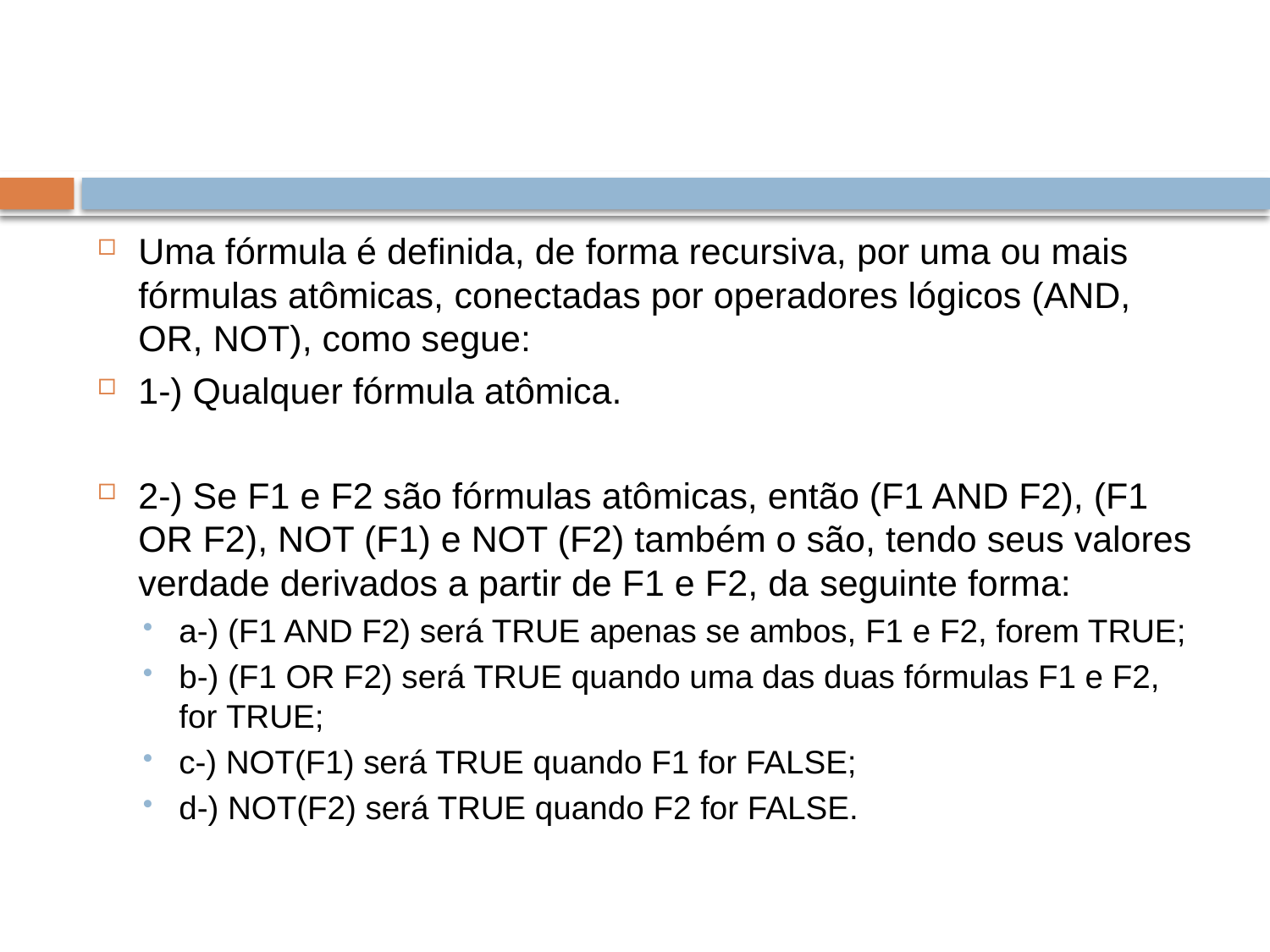

#
Uma fórmula é definida, de forma recursiva, por uma ou mais fórmulas atômicas, conectadas por operadores lógicos (AND, OR, NOT), como segue:
1-) Qualquer fórmula atômica.

2-) Se F1 e F2 são fórmulas atômicas, então (F1 AND F2), (F1 OR F2), NOT (F1) e NOT (F2) também o são, tendo seus valores verdade derivados a partir de F1 e F2, da seguinte forma:
a-) (F1 AND F2) será TRUE apenas se ambos, F1 e F2, forem TRUE;
b-) (F1 OR F2) será TRUE quando uma das duas fórmulas F1 e F2, for TRUE;
c-) NOT(F1) será TRUE quando F1 for FALSE;
d-) NOT(F2) será TRUE quando F2 for FALSE.